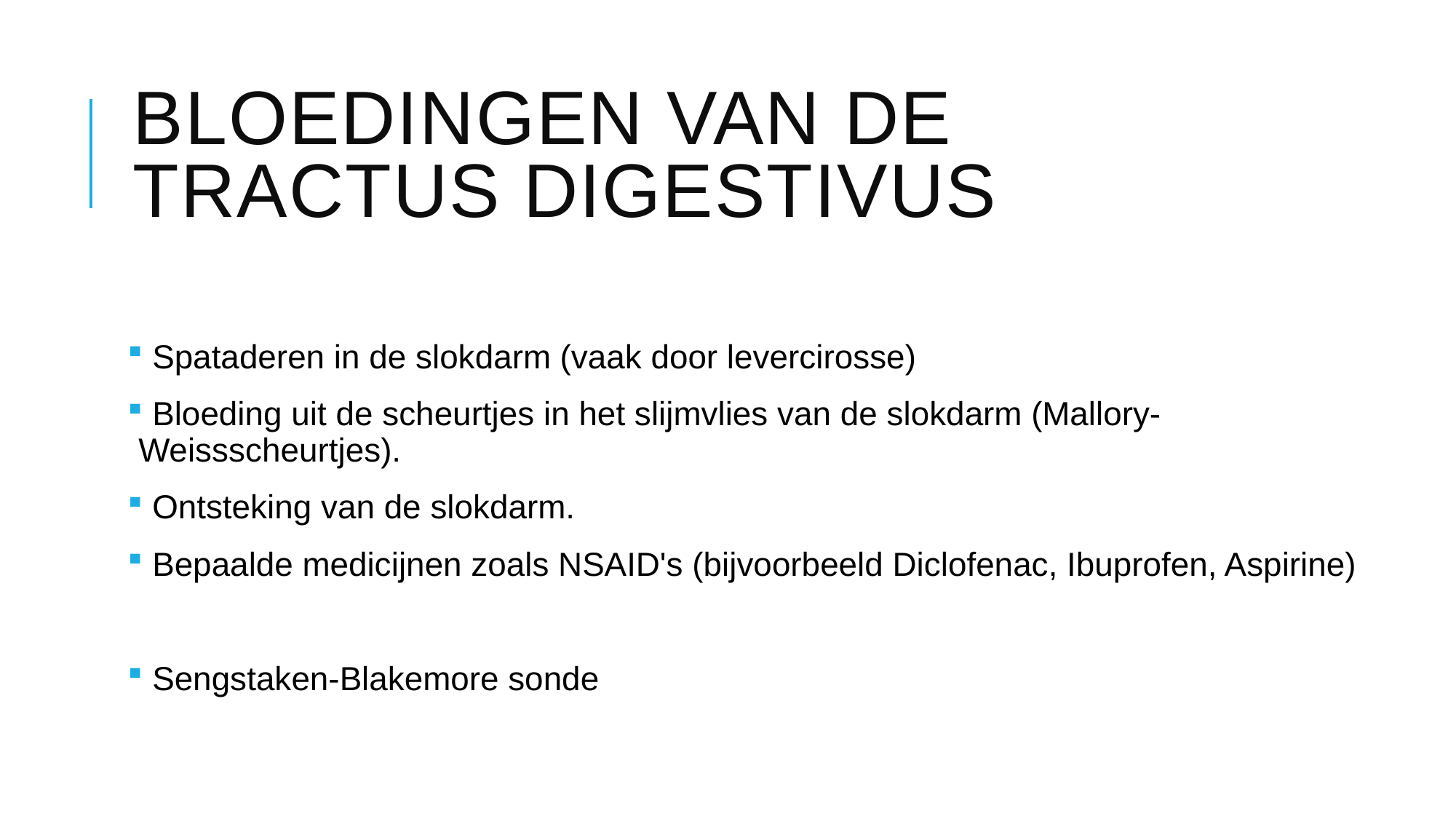

# Bloedingen van de tractus digestivus

 Spataderen in de slokdarm (vaak door levercirosse)
 Bloeding uit de scheurtjes in het slijmvlies van de slokdarm (Mallory- Weissscheurtjes).
 Ontsteking van de slokdarm.
 Bepaalde medicijnen zoals NSAID's (bijvoorbeeld Diclofenac, Ibuprofen, Aspirine)

 Sengstaken-Blakemore sonde